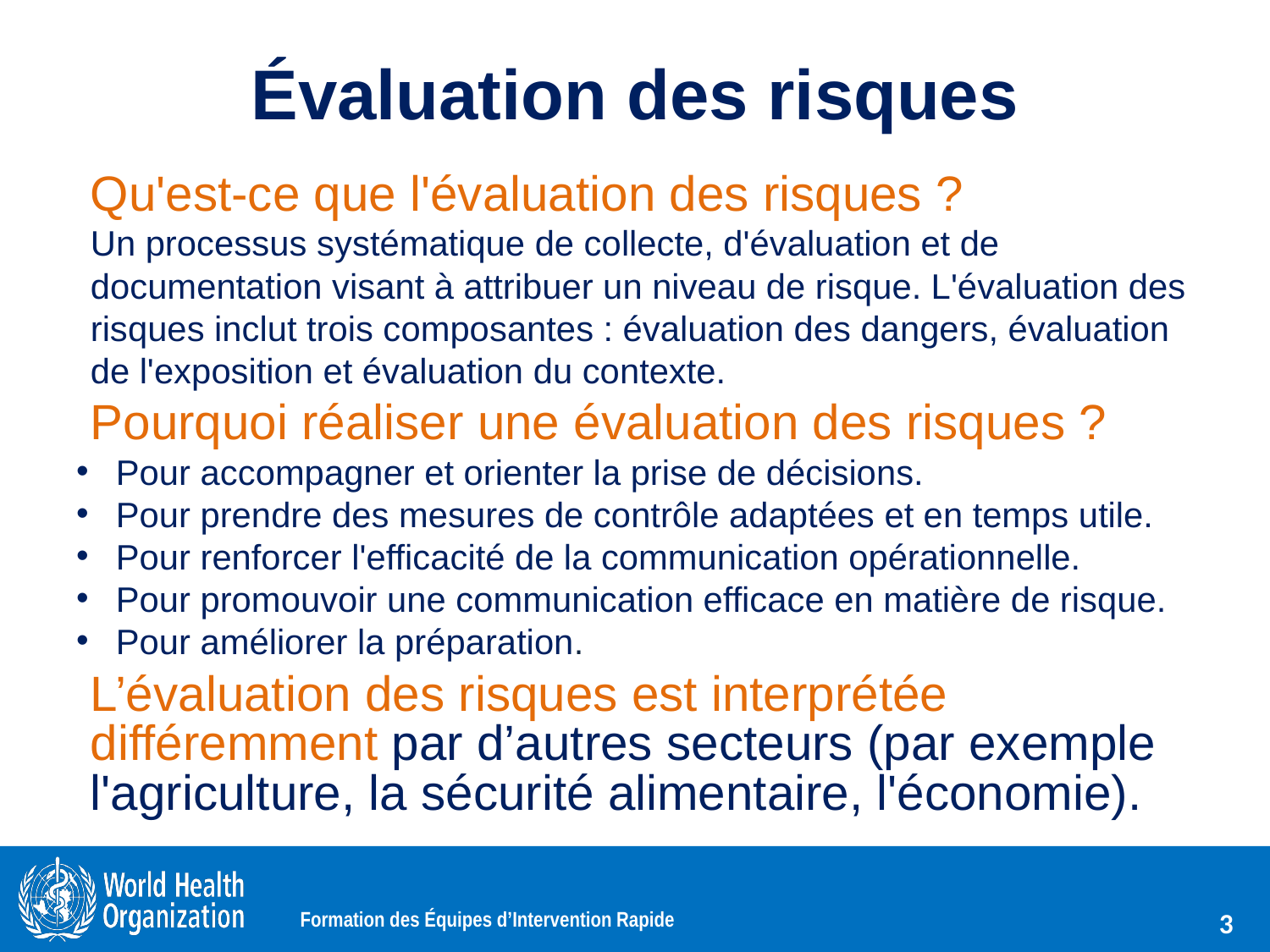

# Évaluation des risques
Qu'est-ce que l'évaluation des risques ?
Un processus systématique de collecte, d'évaluation et de documentation visant à attribuer un niveau de risque. L'évaluation des risques inclut trois composantes : évaluation des dangers, évaluation de l'exposition et évaluation du contexte.
Pourquoi réaliser une évaluation des risques ?
Pour accompagner et orienter la prise de décisions.
Pour prendre des mesures de contrôle adaptées et en temps utile.
Pour renforcer l'efficacité de la communication opérationnelle.
Pour promouvoir une communication efficace en matière de risque.
Pour améliorer la préparation.
L’évaluation des risques est interprétée différemment par d’autres secteurs (par exemple l'agriculture, la sécurité alimentaire, l'économie).